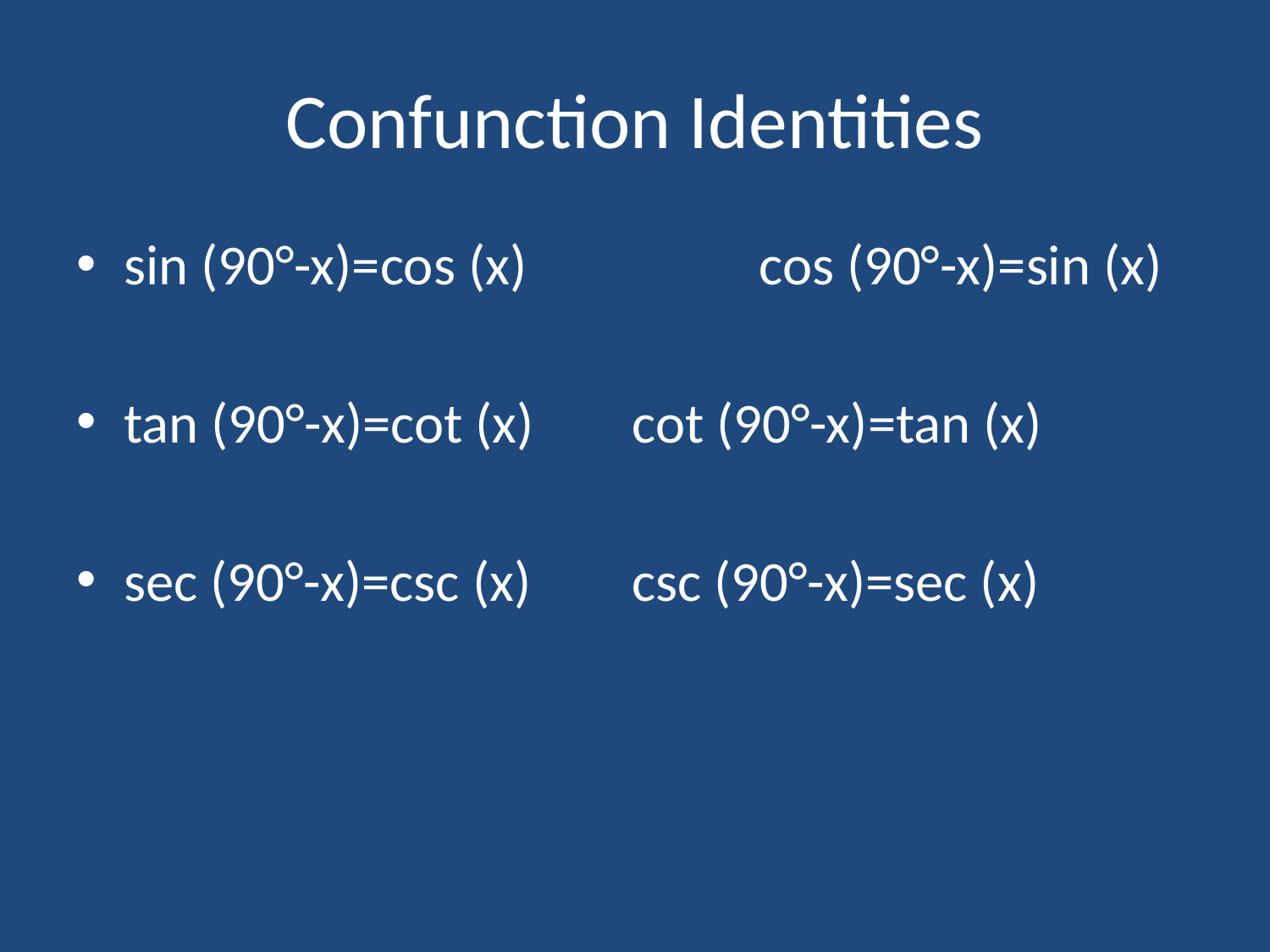

# Confunction Identities
sin (90°-x)=cos (x)		cos (90°-x)=sin (x)

tan (90°-x)=cot (x) 	cot (90°-x)=tan (x)

sec (90°-x)=csc (x) 	csc (90°-x)=sec (x)